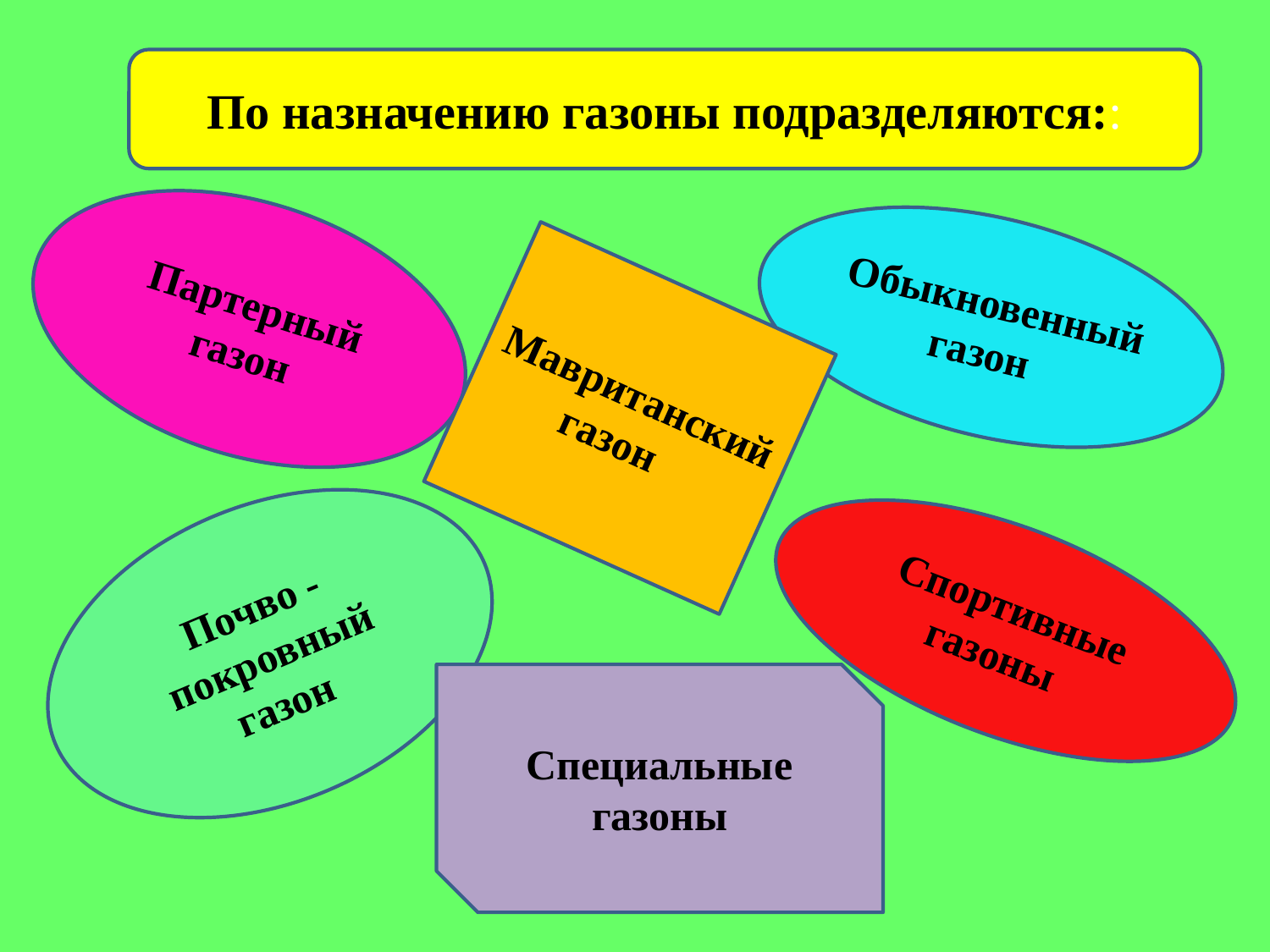

# .
По назначению газоны подразделяются::
Партерный газон
Обыкновенный газон

Мавританский газон
Почво -покровный газон
Спортивные газоны
Специальные газоны